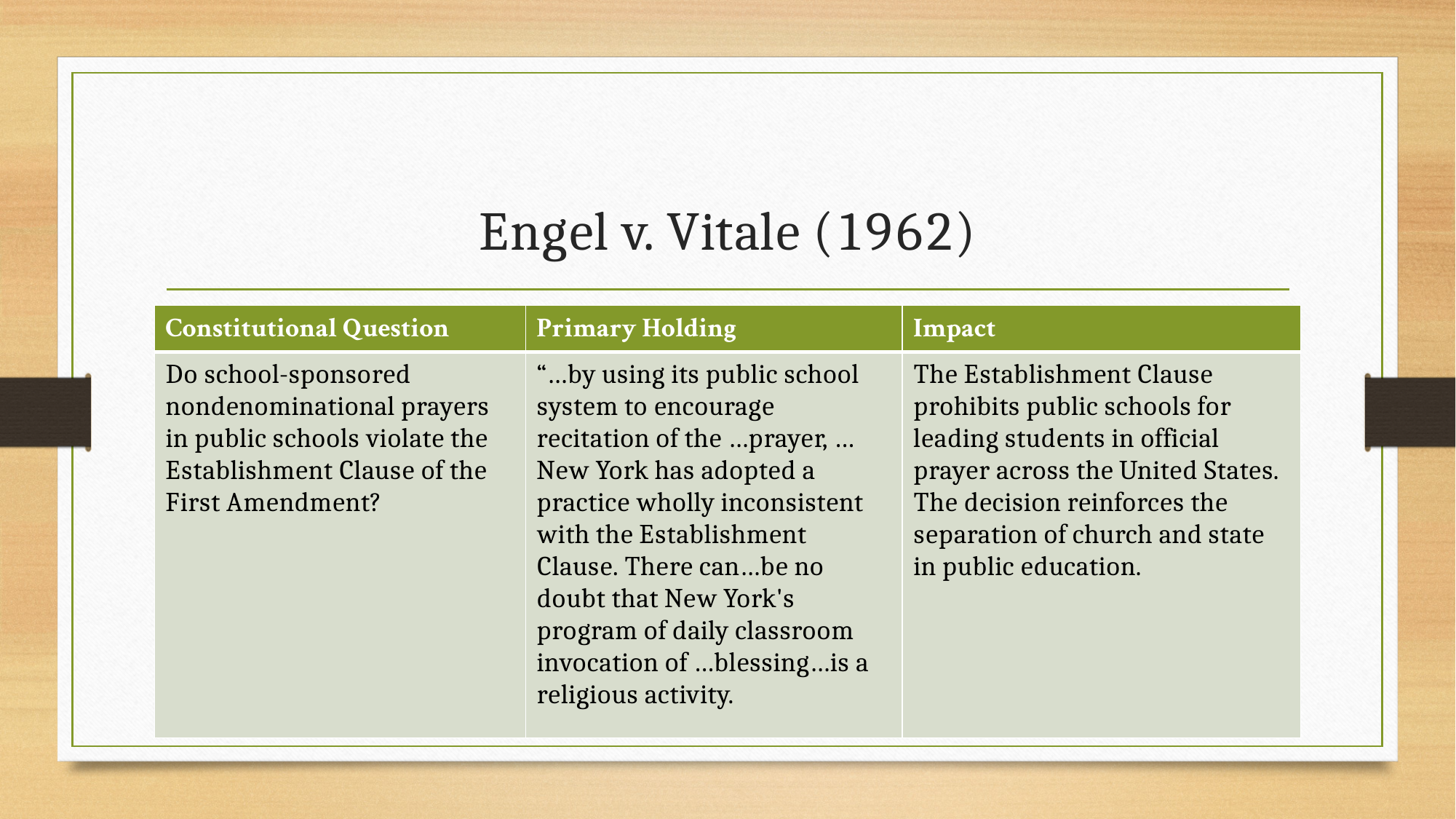

# Engel v. Vitale (1962)
| Constitutional Question | Primary Holding | Impact |
| --- | --- | --- |
| Do school-sponsored nondenominational prayers in public schools violate the Establishment Clause of the First Amendment? | “…by using its public school system to encourage recitation of the …prayer, …New York has adopted a practice wholly inconsistent with the Establishment Clause. There can…be no doubt that New York's program of daily classroom invocation of …blessing…is a religious activity. | The Establishment Clause prohibits public schools for leading students in official prayer across the United States. The decision reinforces the separation of church and state in public education. |